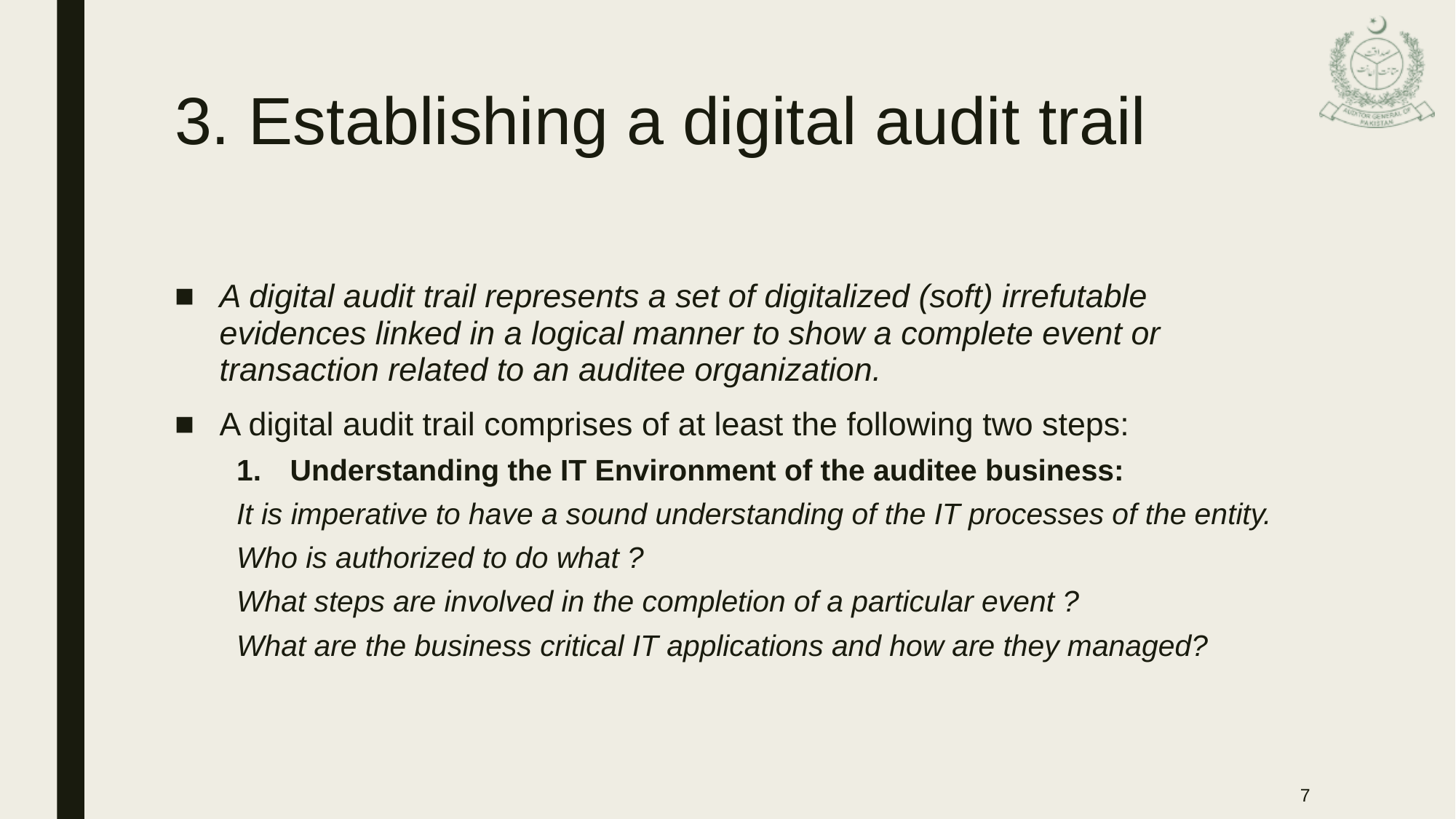

# 3. Establishing a digital audit trail
A digital audit trail represents a set of digitalized (soft) irrefutable evidences linked in a logical manner to show a complete event or transaction related to an auditee organization.
A digital audit trail comprises of at least the following two steps:
Understanding the IT Environment of the auditee business:
It is imperative to have a sound understanding of the IT processes of the entity.
Who is authorized to do what ?
What steps are involved in the completion of a particular event ?
What are the business critical IT applications and how are they managed?
7